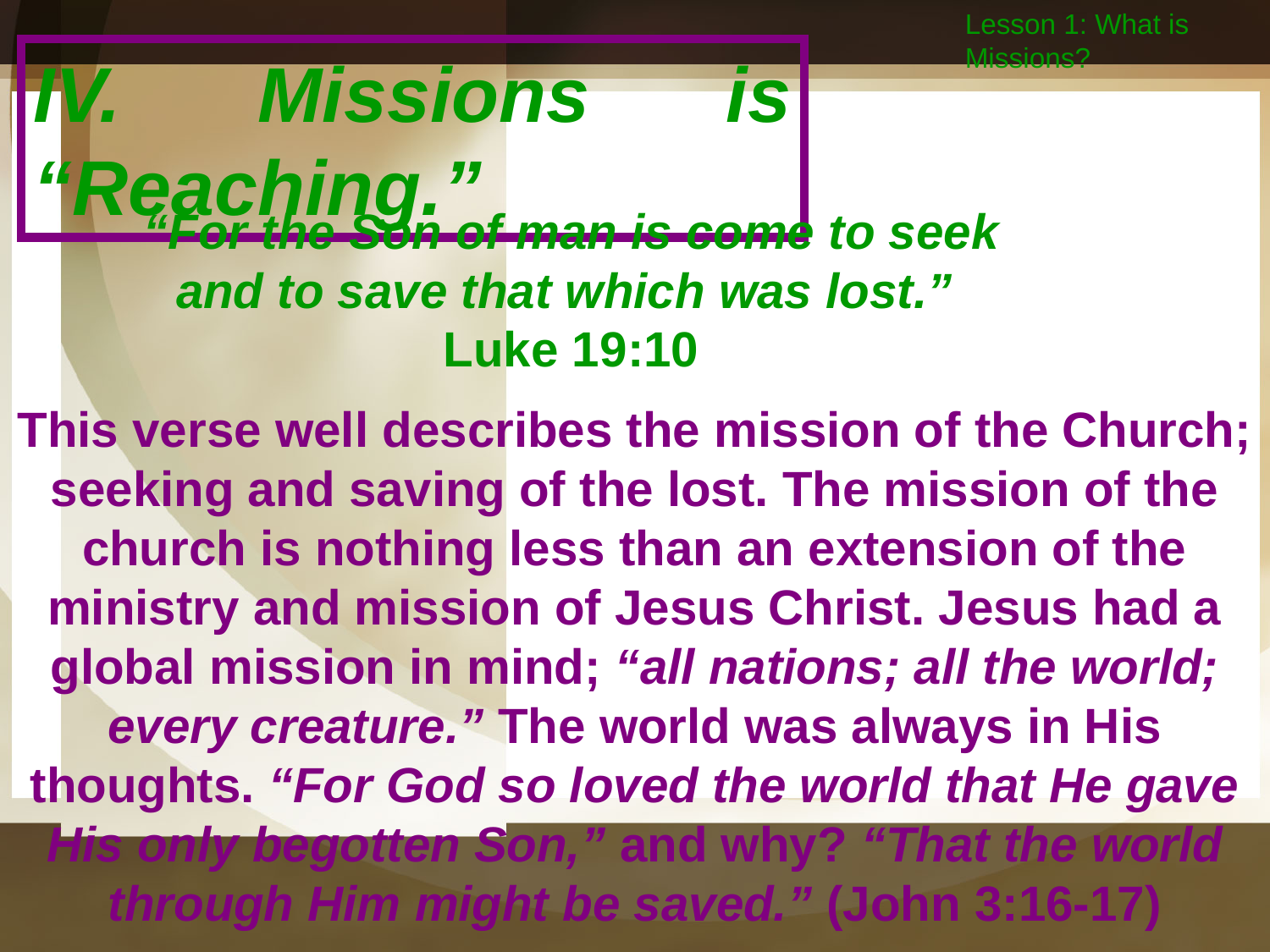

Lesson 1: What is Missions?
IV. Missions is “Reaching.”
“For the Son of man is come to seek and to save that which was lost.”  Luke 19:10
This verse well describes the mission of the Church; seeking and saving of the lost. The mission of the church is nothing less than an extension of the ministry and mission of Jesus Christ. Jesus had a global mission in mind; “all nations; all the world; every creature.” The world was always in His thoughts. “For God so loved the world that He gave His only begotten Son,” and why? “That the world through Him might be saved.” (John 3:16-17)